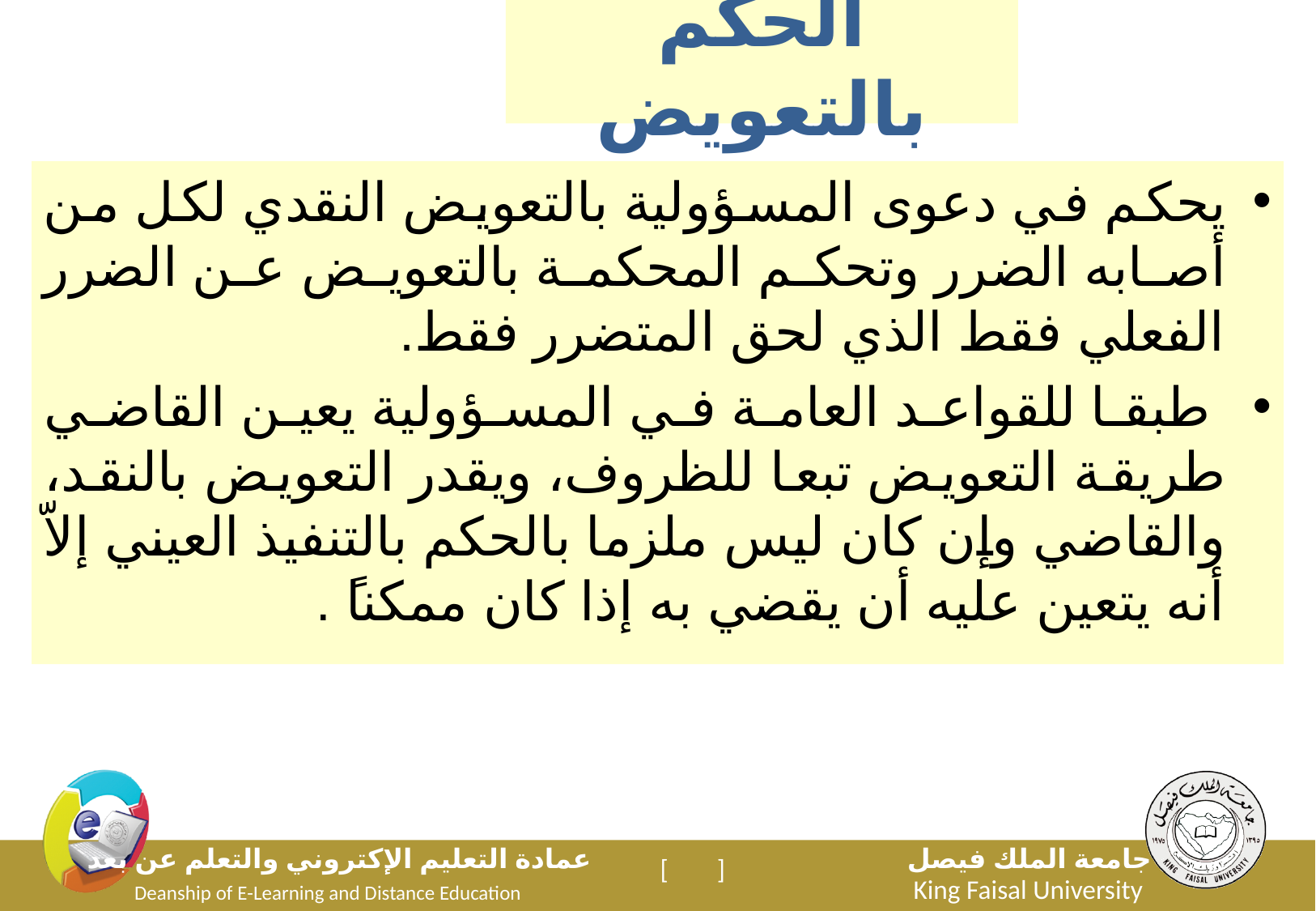

الحكم بالتعويض
يحكم في دعوى المسؤولية بالتعويض النقدي لكل من أصابه الضرر وتحكم المحكمة بالتعويض عن الضرر الفعلي فقط الذي لحق المتضرر فقط.
 طبقا للقواعد العامة في المسؤولية يعين القاضي طريقة التعويض تبعا للظروف، ويقدر التعويض بالنقد، والقاضي وإن كان ليس ملزما بالحكم بالتنفيذ العيني إلاّ أنه يتعين عليه أن يقضي به إذا كان ممكناً .